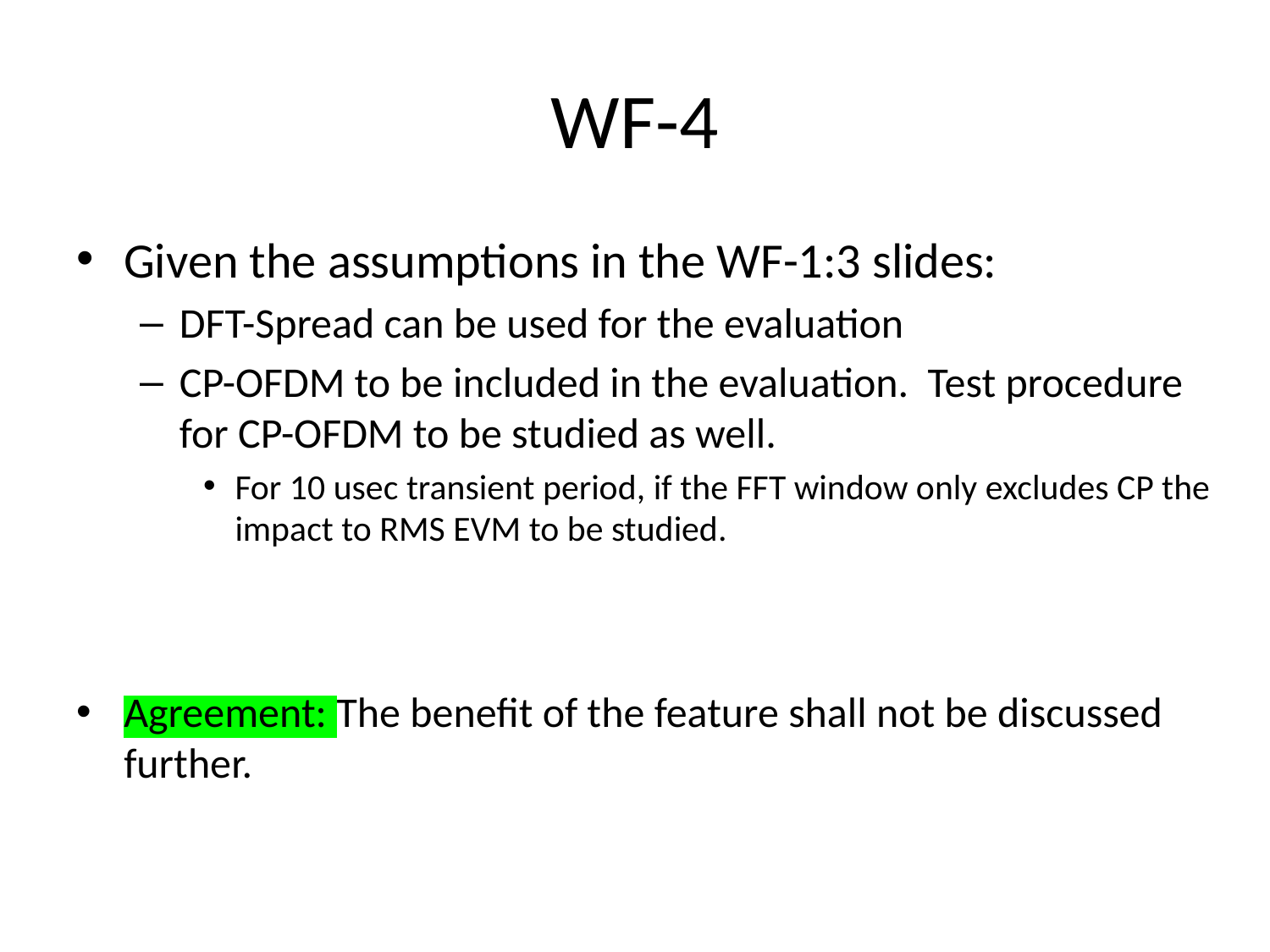

# WF-4
Given the assumptions in the WF-1:3 slides:
DFT-Spread can be used for the evaluation
CP-OFDM to be included in the evaluation.  Test procedure for CP-OFDM to be studied as well.
For 10 usec transient period, if the FFT window only excludes CP the impact to RMS EVM to be studied.

Agreement: The benefit of the feature shall not be discussed further.